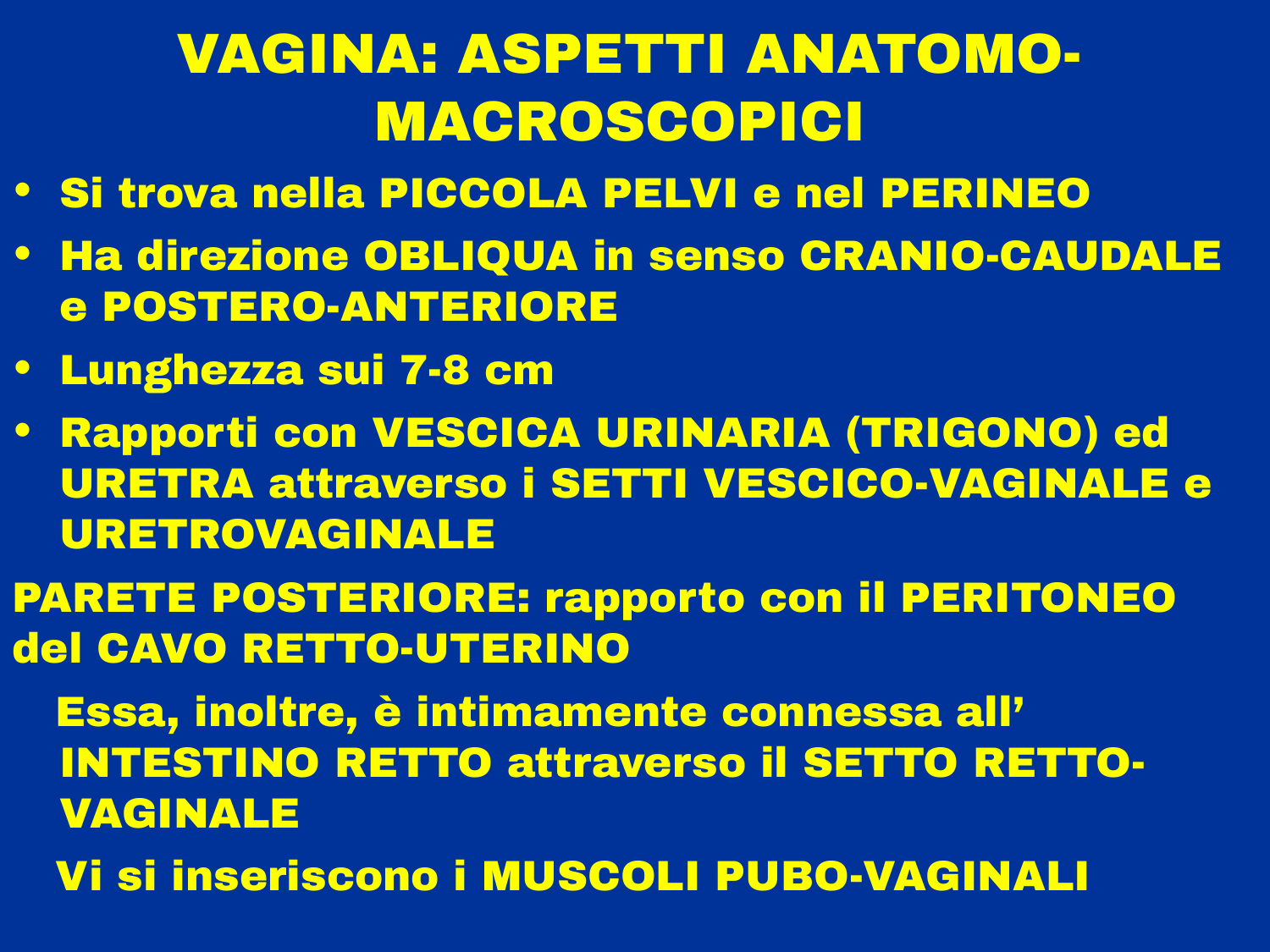

# VAGINA: ASPETTI ANATOMO-MACROSCOPICI
Si trova nella PICCOLA PELVI e nel PERINEO
Ha direzione OBLIQUA in senso CRANIO-CAUDALE e POSTERO-ANTERIORE
Lunghezza sui 7-8 cm
Rapporti con VESCICA URINARIA (TRIGONO) ed URETRA attraverso i SETTI VESCICO-VAGINALE e URETROVAGINALE
PARETE POSTERIORE: rapporto con il PERITONEO del CAVO RETTO-UTERINO
   Essa, inoltre, è intimamente connessa all’ INTESTINO RETTO attraverso il SETTO RETTO-VAGINALE
   Vi si inseriscono i MUSCOLI PUBO-VAGINALI